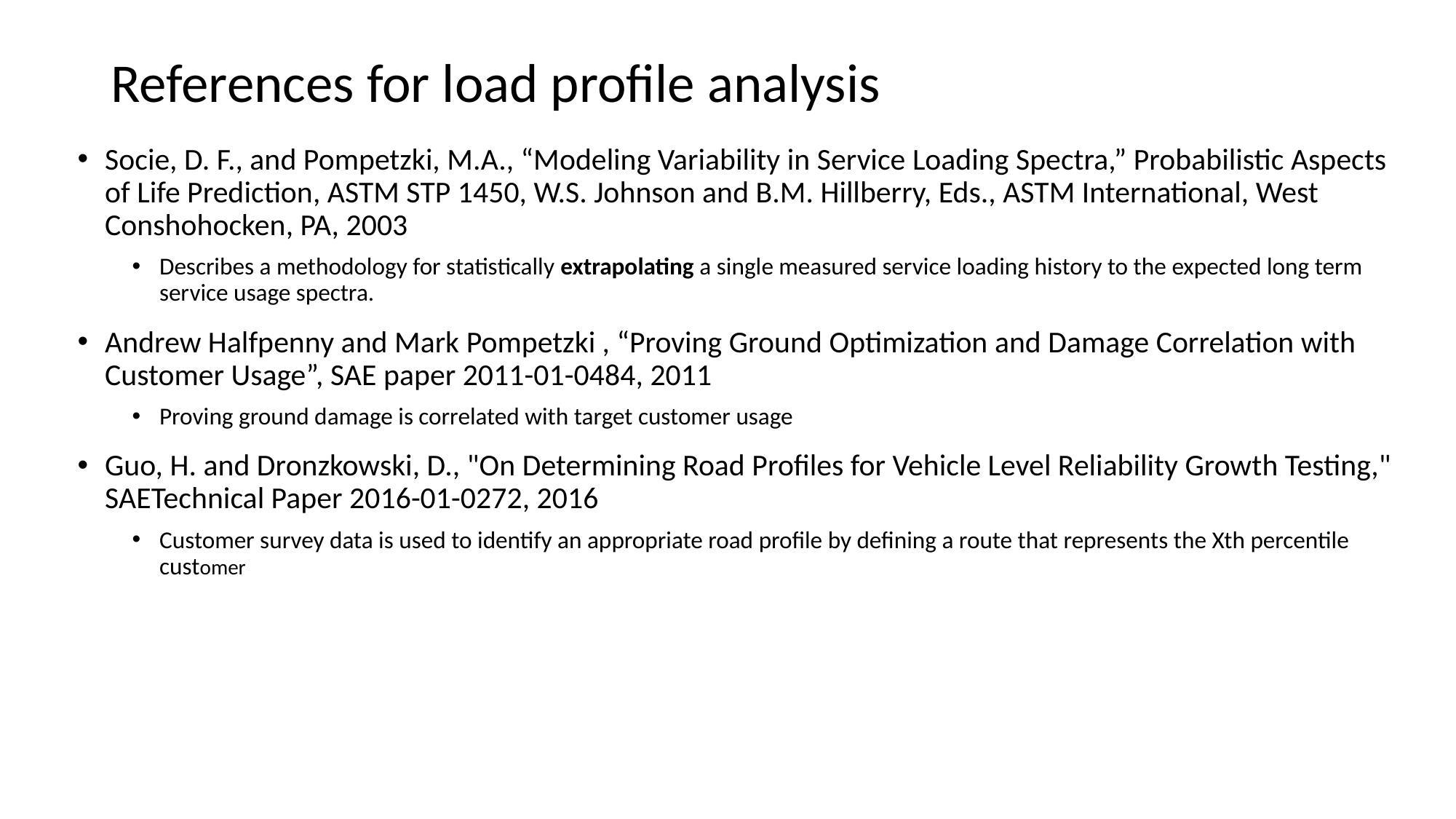

# References for load profile analysis
Socie, D. F., and Pompetzki, M.A., “Modeling Variability in Service Loading Spectra,” Probabilistic Aspects of Life Prediction, ASTM STP 1450, W.S. Johnson and B.M. Hillberry, Eds., ASTM International, West Conshohocken, PA, 2003
Describes a methodology for statistically extrapolating a single measured service loading history to the expected long term service usage spectra.
Andrew Halfpenny and Mark Pompetzki , “Proving Ground Optimization and Damage Correlation with Customer Usage”, SAE paper 2011-01-0484, 2011
Proving ground damage is correlated with target customer usage
Guo, H. and Dronzkowski, D., "On Determining Road Profiles for Vehicle Level Reliability Growth Testing," SAETechnical Paper 2016-01-0272, 2016
Customer survey data is used to identify an appropriate road profile by defining a route that represents the Xth percentile customer